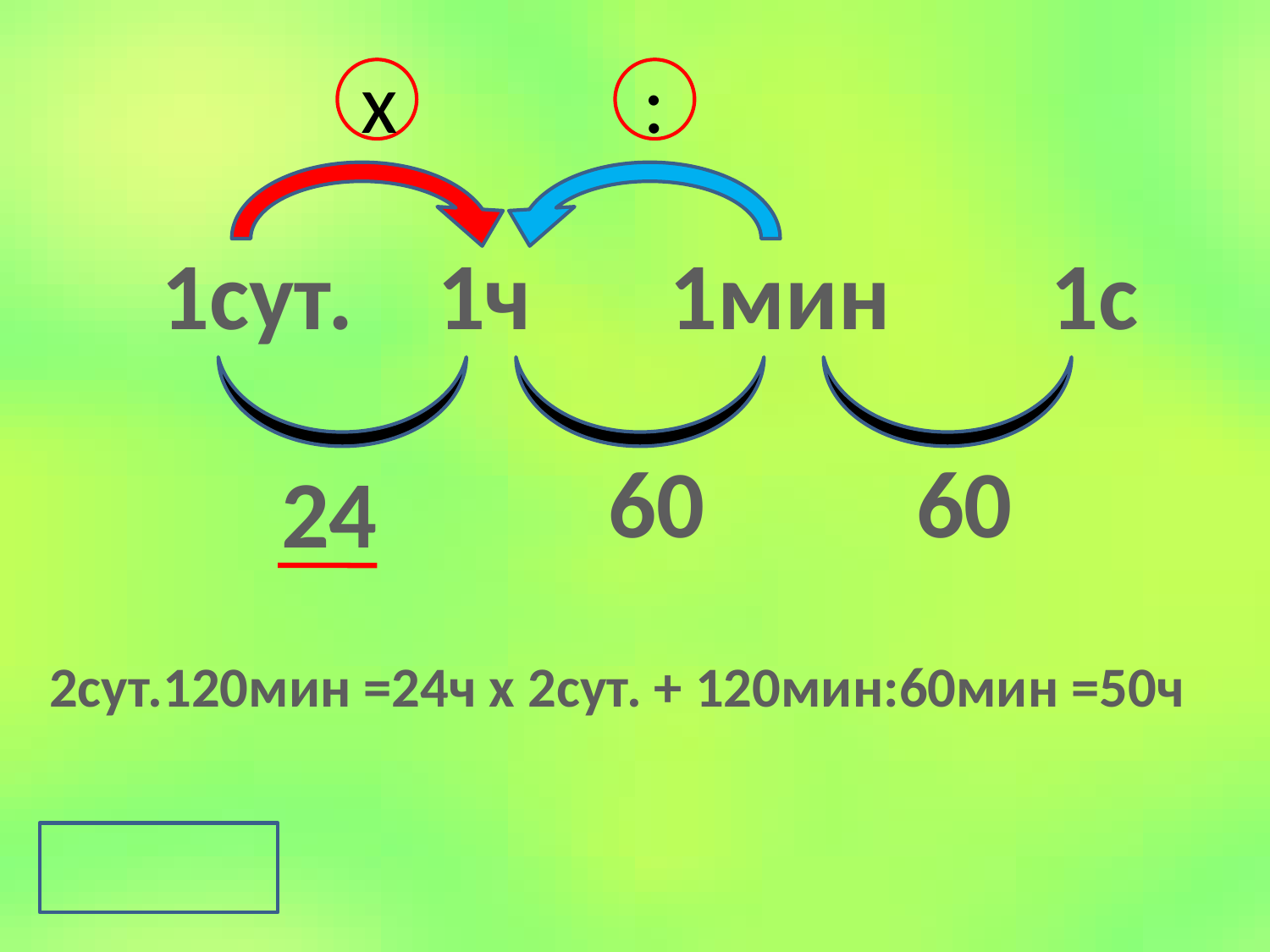

х
:

1сут.	 1ч		1мин		1с

60
60
24
2сут.120мин =24ч х 2сут. + 120мин:60мин =50ч